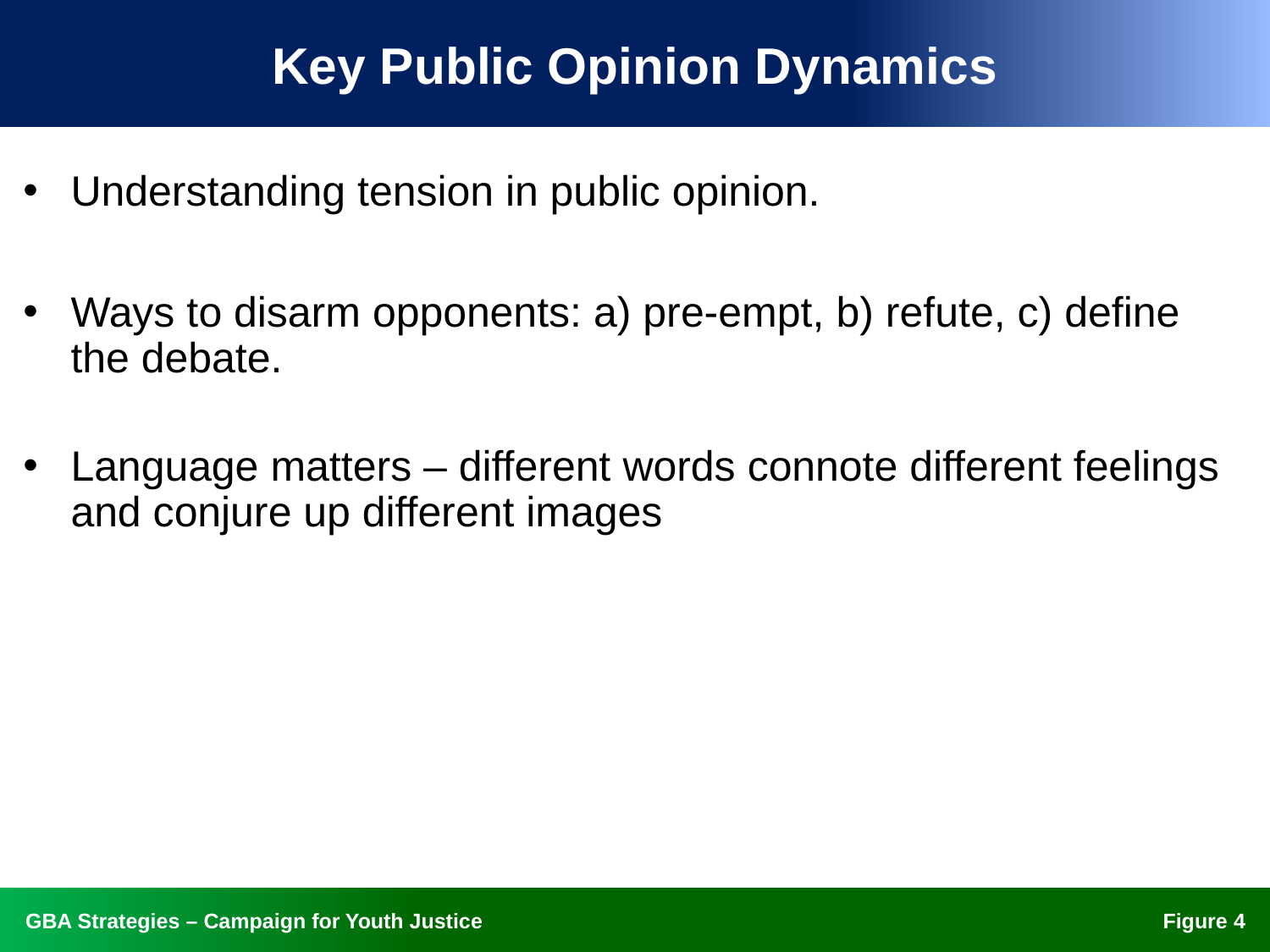

# Key Public Opinion Dynamics
Understanding tension in public opinion.

Ways to disarm opponents: a) pre-empt, b) refute, c) define the debate.

Language matters – different words connote different feelings and conjure up different images

Figure 4